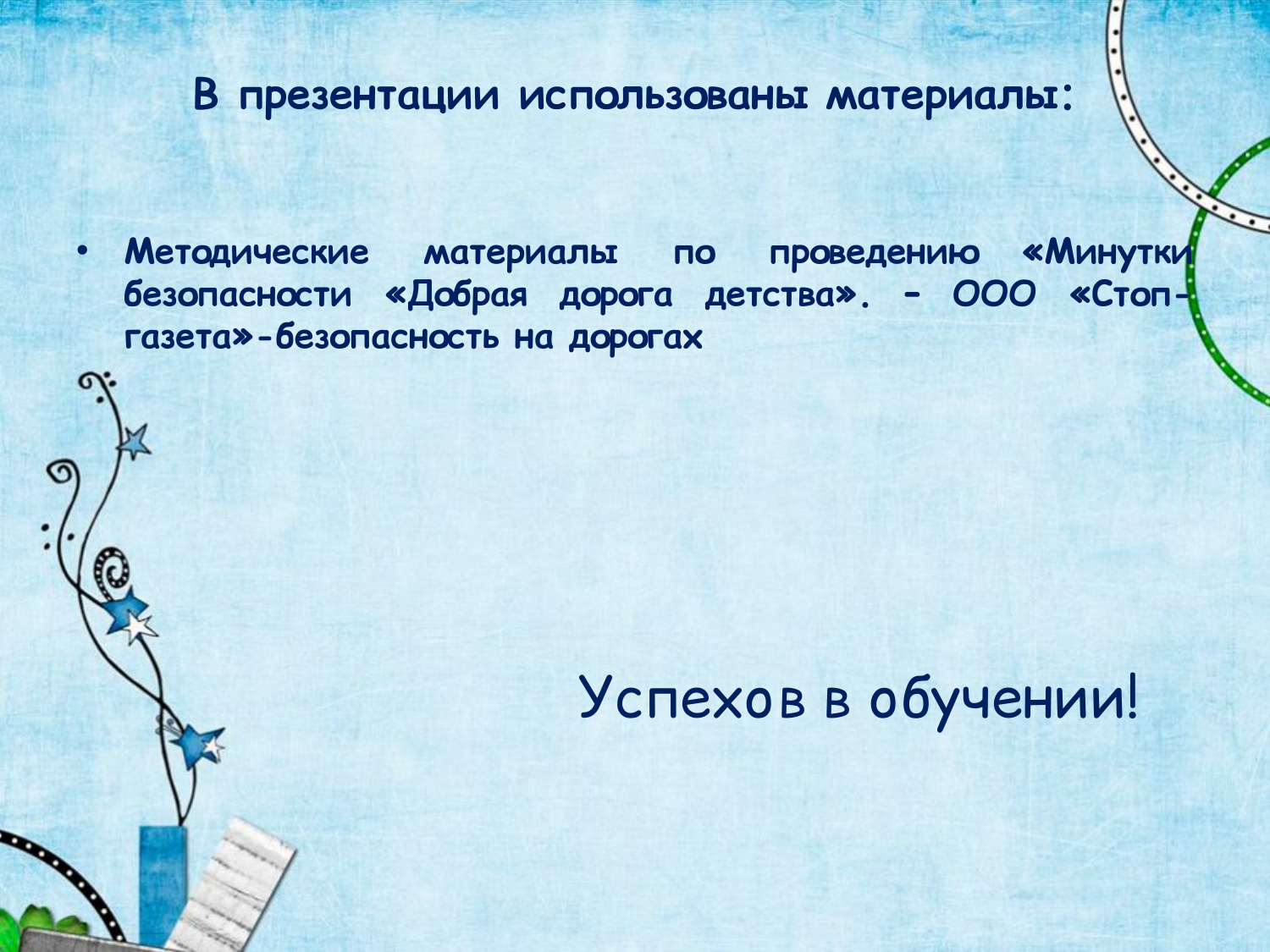

# В презентации использованы материалы:
Методические материалы по проведению «Минутки безопасности «Добрая дорога детства». – ООО «Стоп-газета»-безопасность на дорогах

Успехов в обучении!